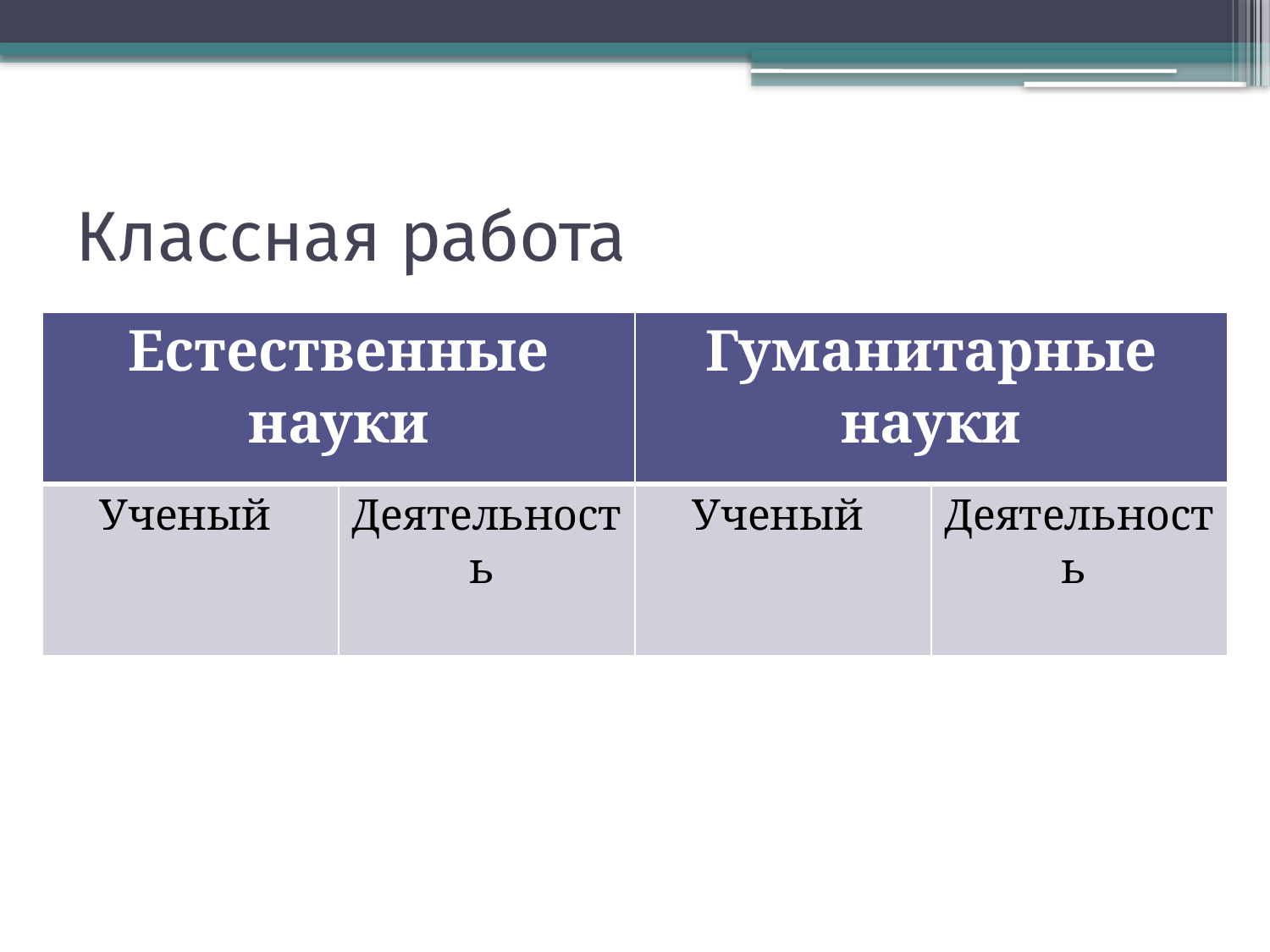

# Классная работа
| Естественные науки |  | Гуманитарные науки |  |
| --- | --- | --- | --- |
| Ученый | Деятельность | Ученый | Деятельность |